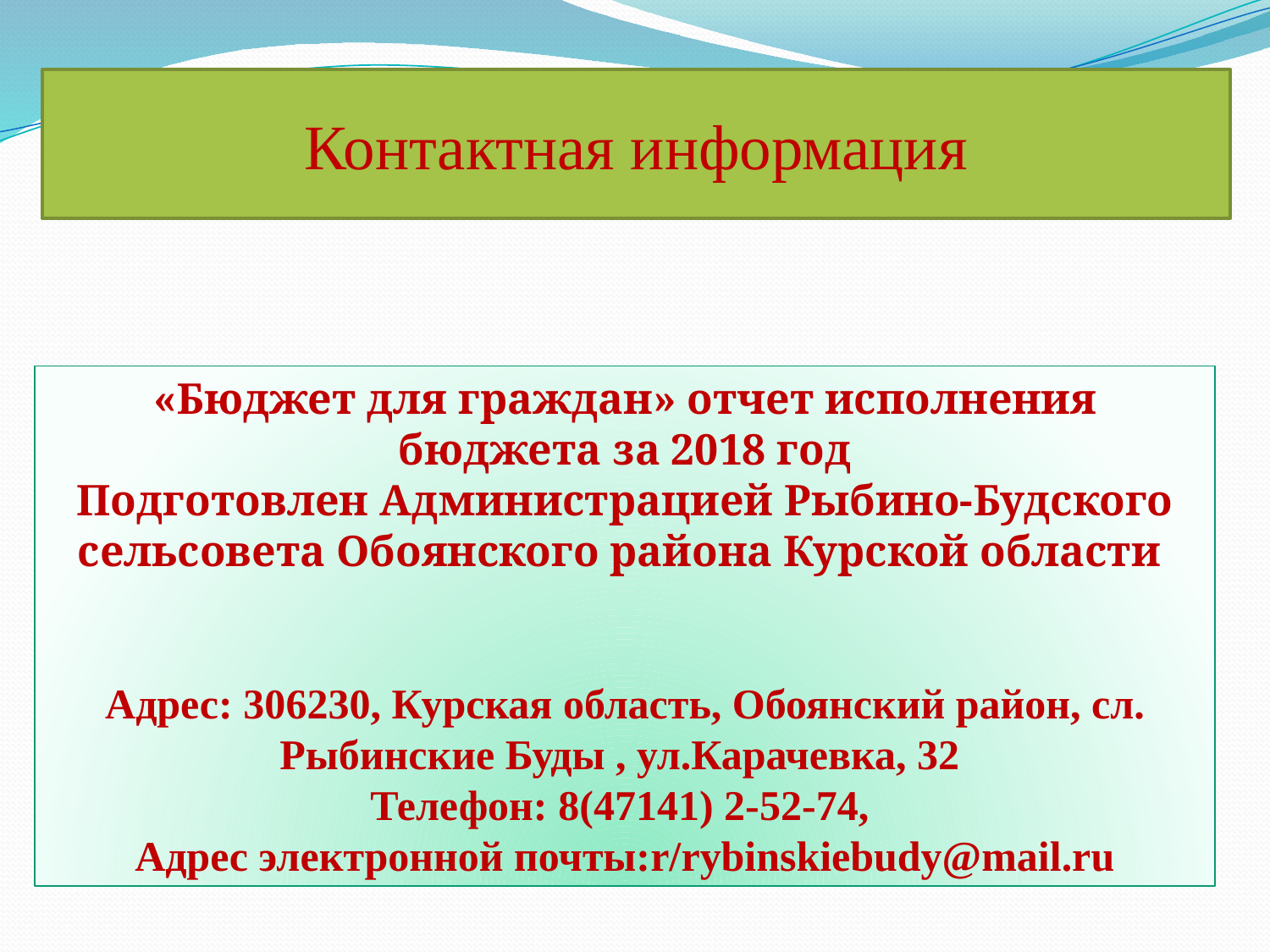

Контактная информация

«Бюджет для граждан» отчет исполнения бюджета за 2018 год
Подготовлен Администрацией Рыбино-Будского сельсовета Обоянского района Курской области

Адрес: 306230, Курская область, Обоянский район, сл. Рыбинские Буды , ул.Карачевка, 32
Телефон: 8(47141) 2-52-74,
Адрес электронной почты:r/rybinskiebudy@mail.ru